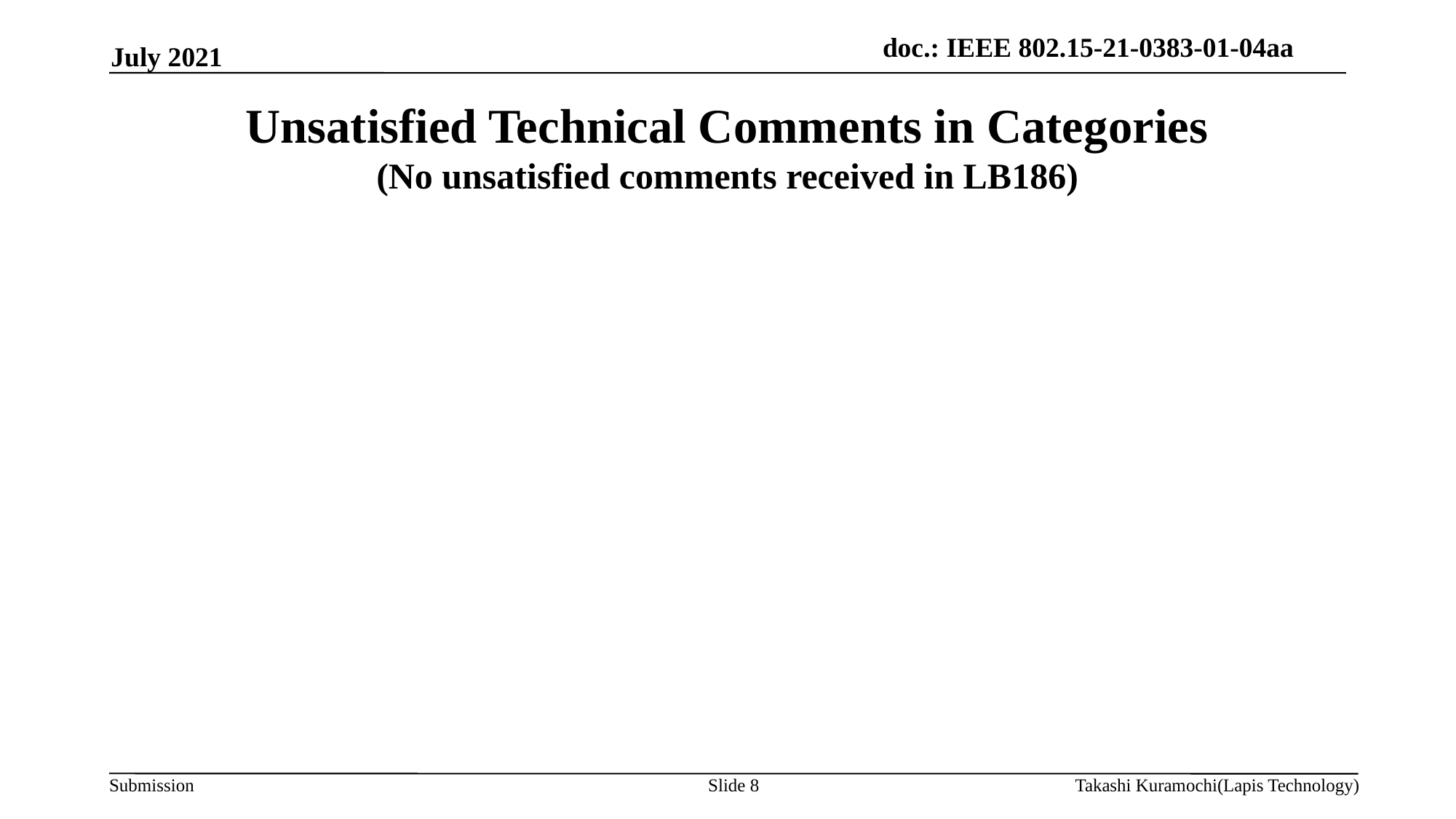

July 2021
# Unsatisfied Technical Comments in Categories (No unsatisfied comments received in LB186)
Slide 8
Takashi Kuramochi(Lapis Technology)